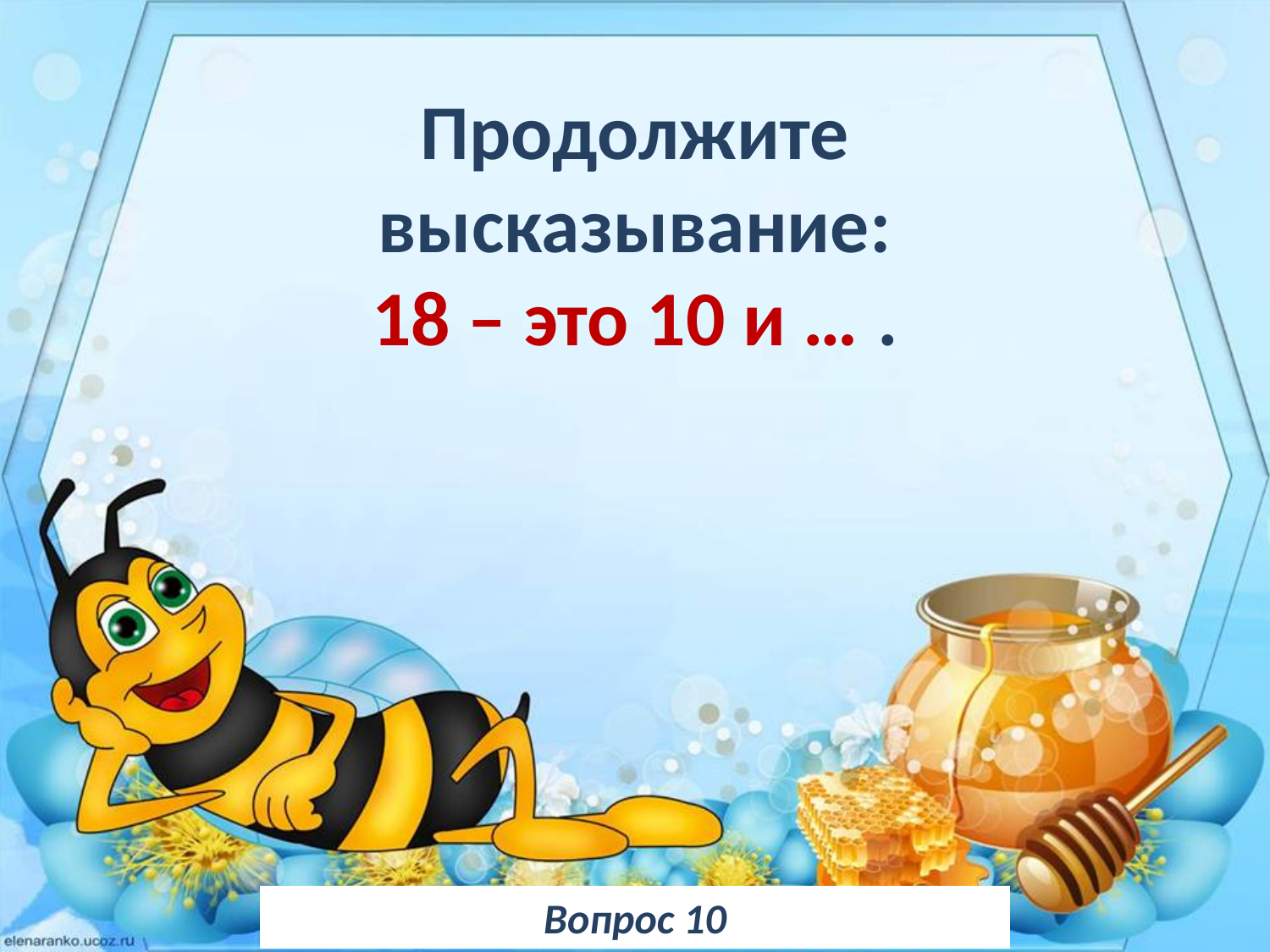

Продолжите высказывание:
18 – это 10 и … .
Вопрос 10